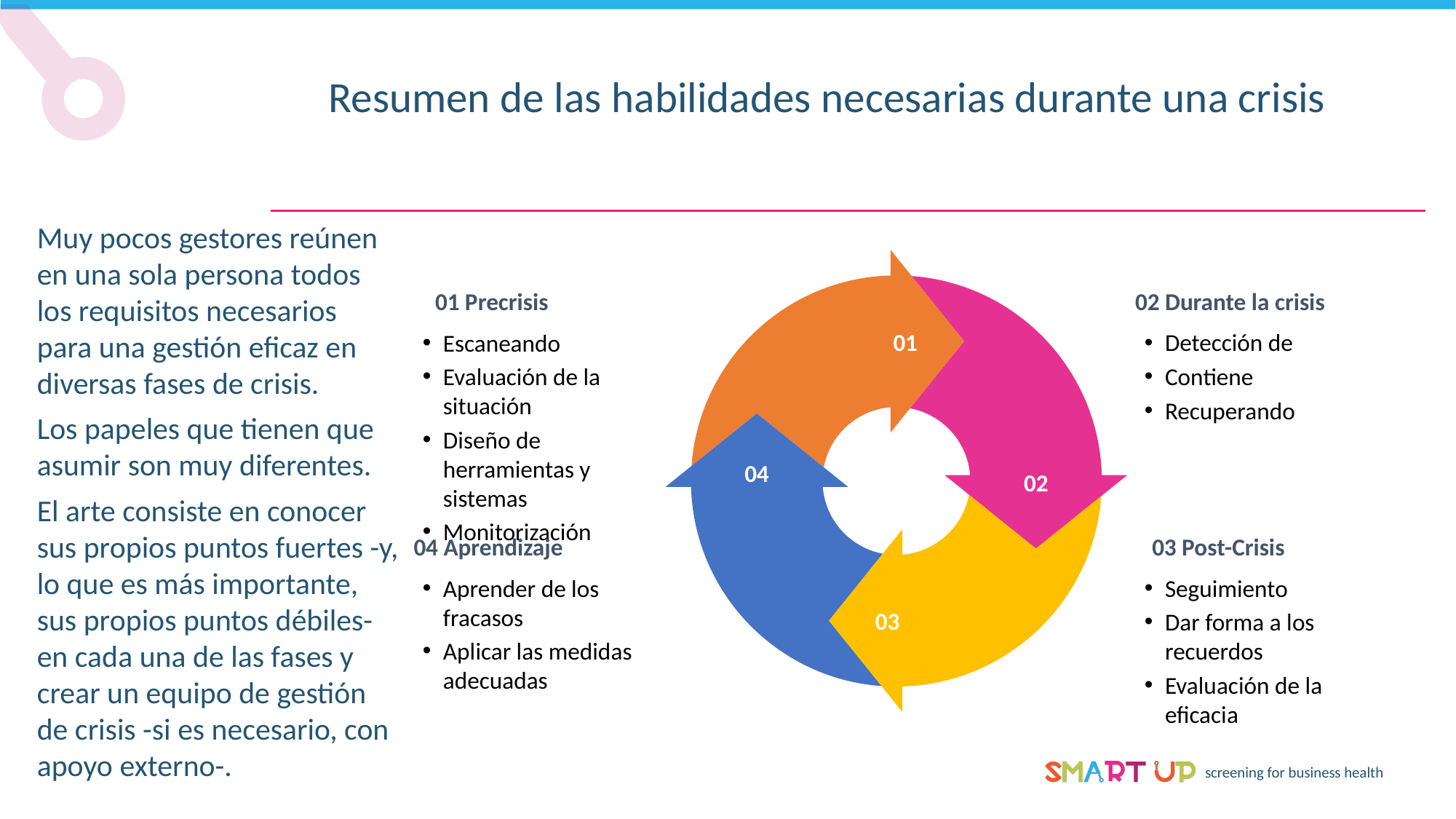

Resumen de las habilidades necesarias durante una crisis
Muy pocos gestores reúnen en una sola persona todos los requisitos necesarios para una gestión eficaz en diversas fases de crisis.
Los papeles que tienen que asumir son muy diferentes.
El arte consiste en conocer sus propios puntos fuertes -y, lo que es más importante, sus propios puntos débiles- en cada una de las fases y crear un equipo de gestión de crisis -si es necesario, con apoyo externo-.

01 Precrisis
02 Durante la crisis

01
Escaneando
Evaluación de la situación
Diseño de herramientas y sistemas
Monitorización
Detección de
Contiene
Recuperando

04
02

04 Aprendizaje
03 Post-Crisis
Aprender de los fracasos
Aplicar las medidas adecuadas
Seguimiento
Dar forma a los recuerdos
Evaluación de la eficacia
03